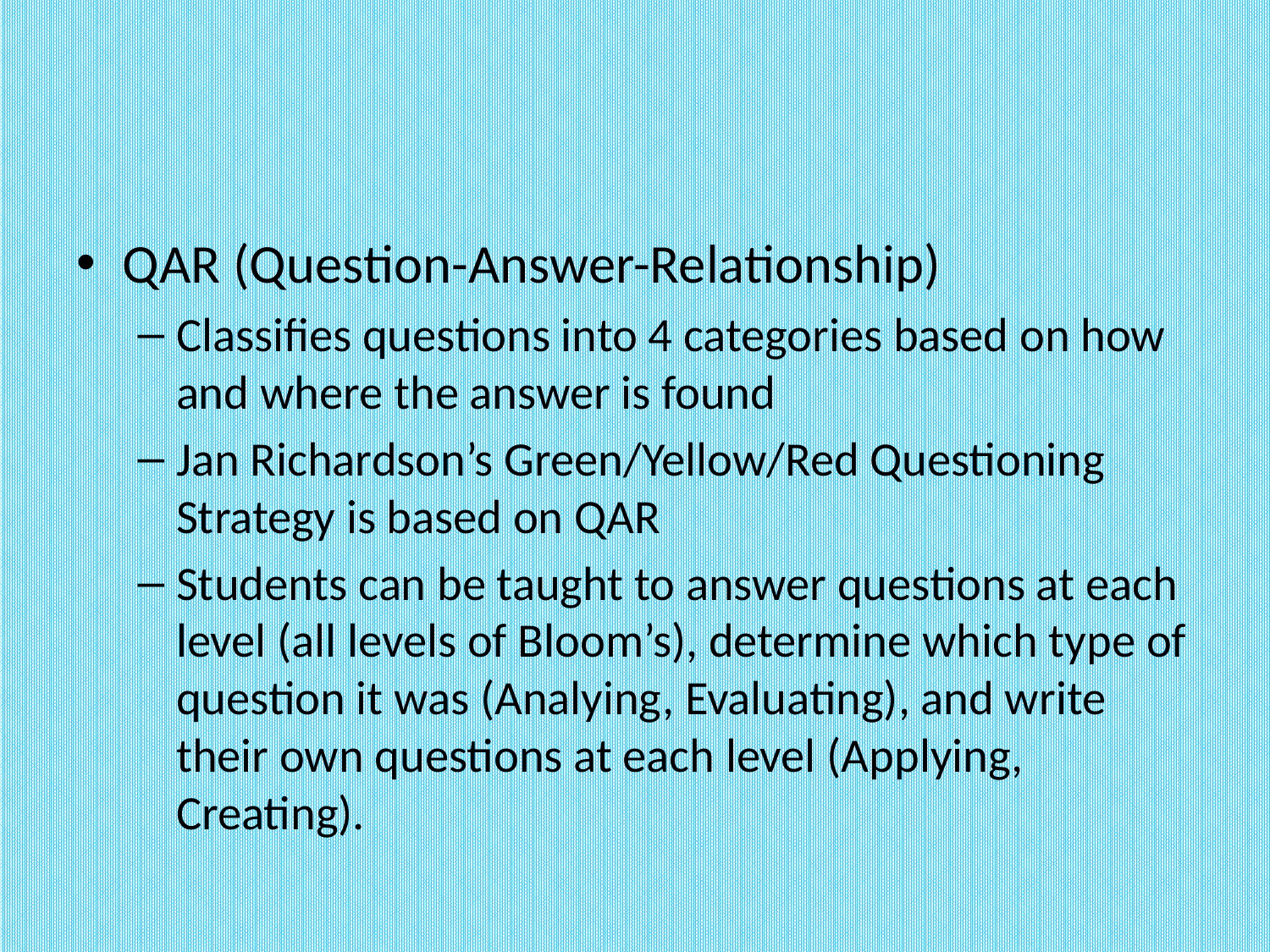

#
QAR (Question-Answer-Relationship)
Classifies questions into 4 categories based on how and where the answer is found
Jan Richardson’s Green/Yellow/Red Questioning Strategy is based on QAR
Students can be taught to answer questions at each level (all levels of Bloom’s), determine which type of question it was (Analying, Evaluating), and write their own questions at each level (Applying, Creating).